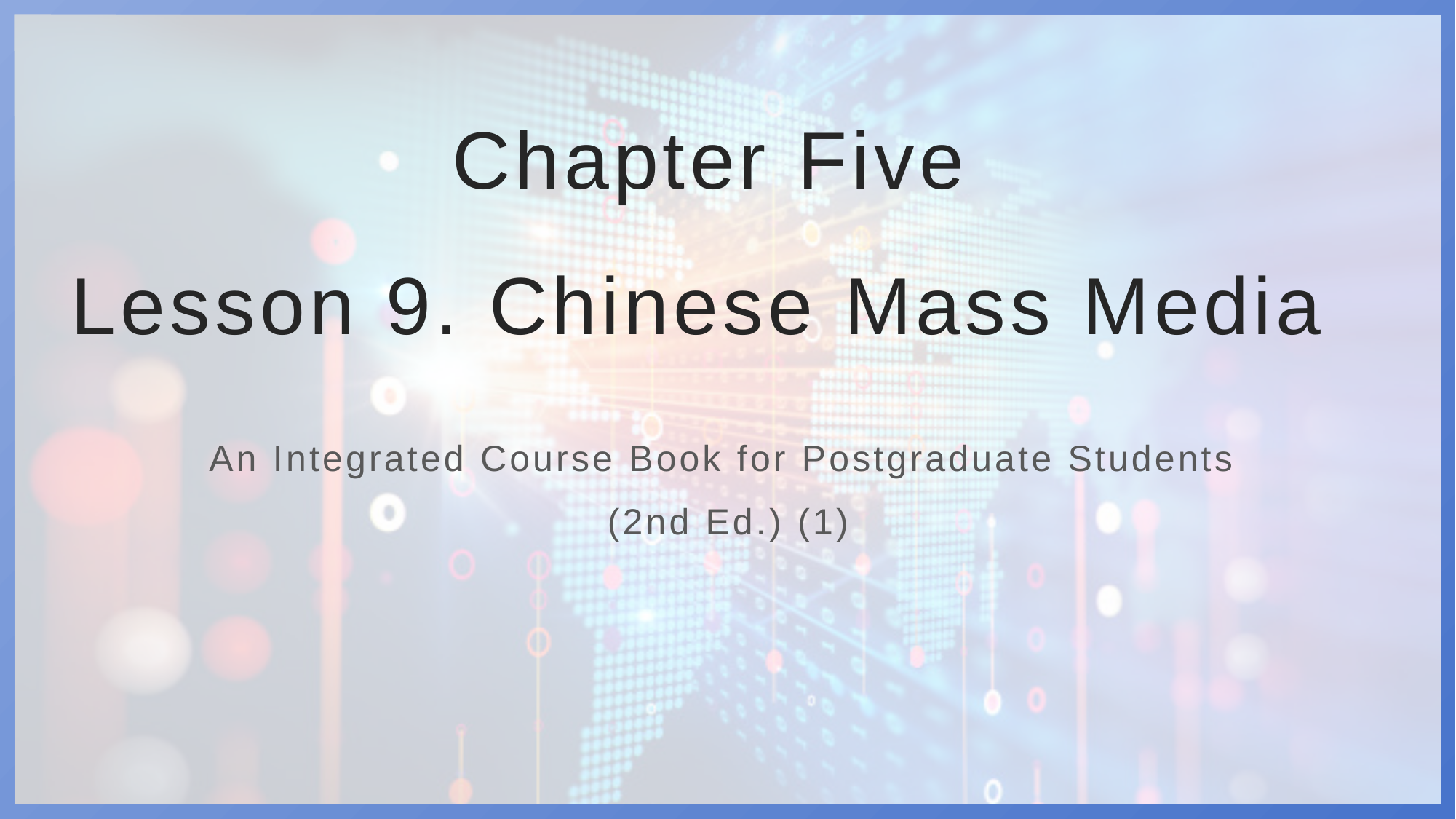

# Chapter Five Lesson 9. Chinese Mass Media
An Integrated Course Book for Postgraduate Students
(2nd Ed.) (1)